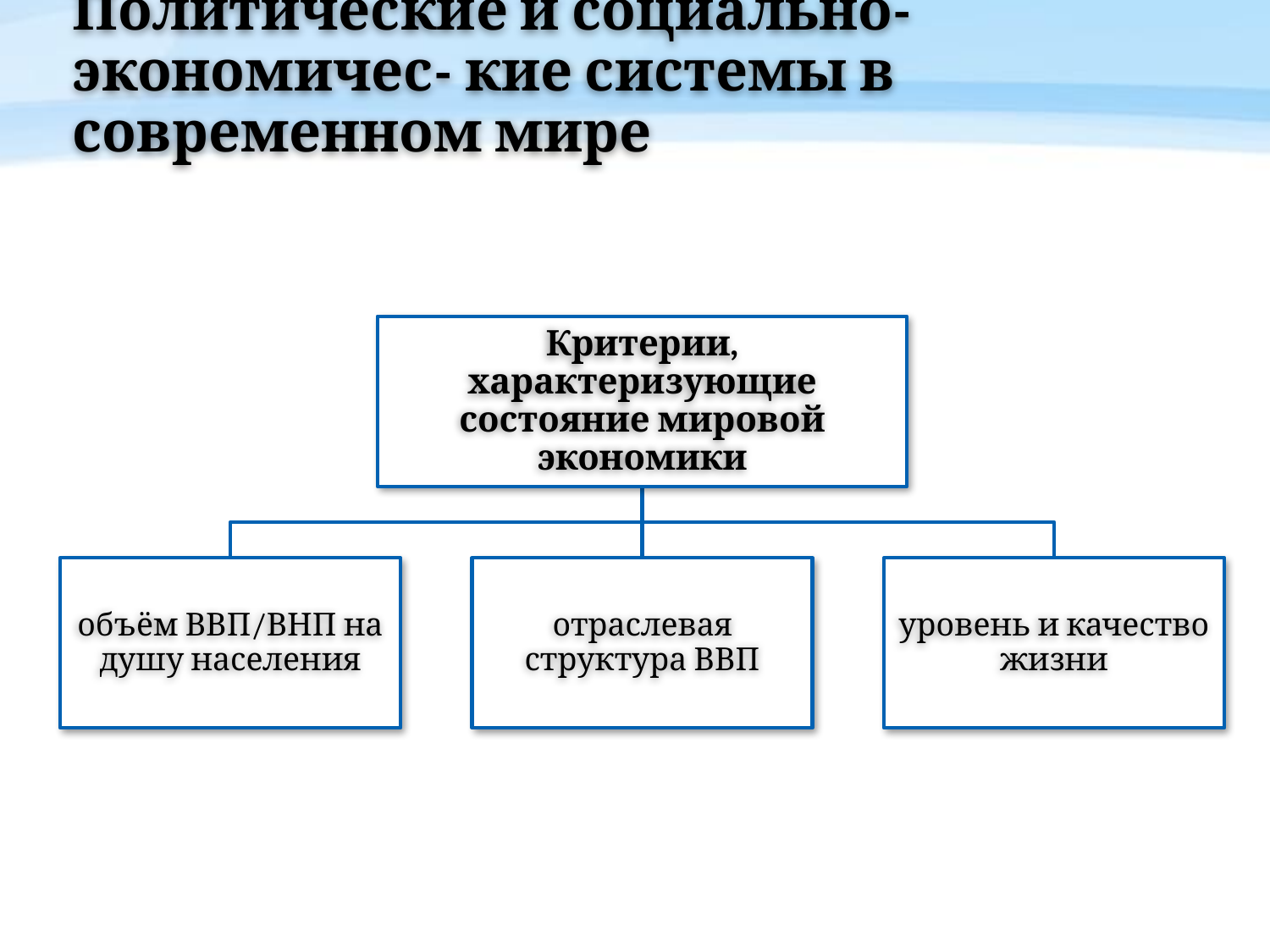

# Политические и социально-экономичес- кие системы в современном мире

Критерии, характеризующие состояние мировой экономики

объём ВВП/ВНП на душу населения

отраслевая структура ВВП

уровень и качество жизни